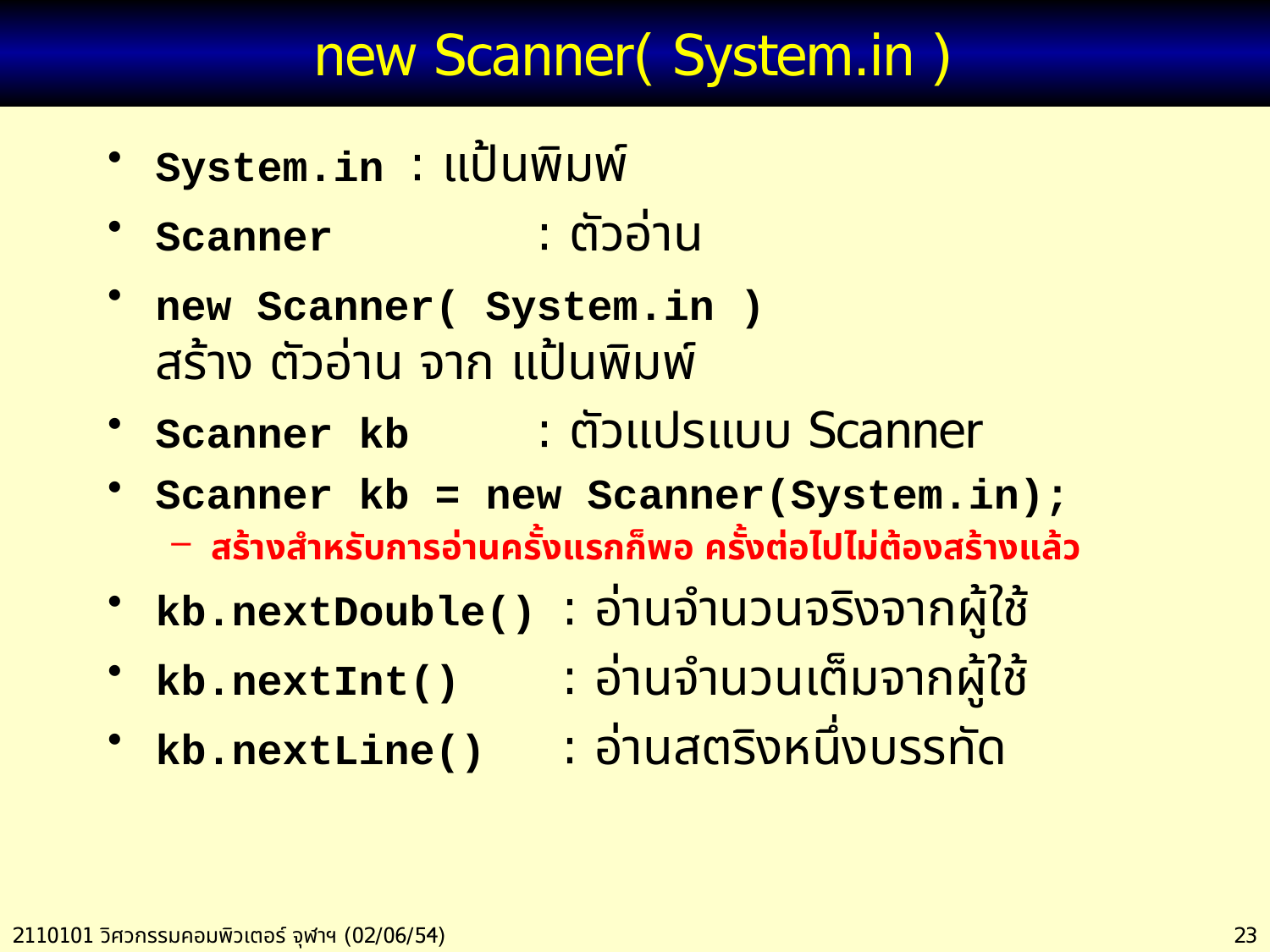

# new Scanner( System.in )
System.in 	: แป้นพิมพ์
Scanner		: ตัวอ่าน
new Scanner( System.in )
สร้าง ตัวอ่าน จาก แป้นพิมพ์
Scanner kb 	: ตัวแปรแบบ Scanner
Scanner kb = new Scanner(System.in);
สร้างสำหรับการอ่านครั้งแรกก็พอ ครั้งต่อไปไม่ต้องสร้างแล้ว
kb.nextDouble() : อ่านจำนวนจริงจากผู้ใช้
kb.nextInt()    : อ่านจำนวนเต็มจากผู้ใช้
kb.nextLine()   : อ่านสตริงหนึ่งบรรทัด